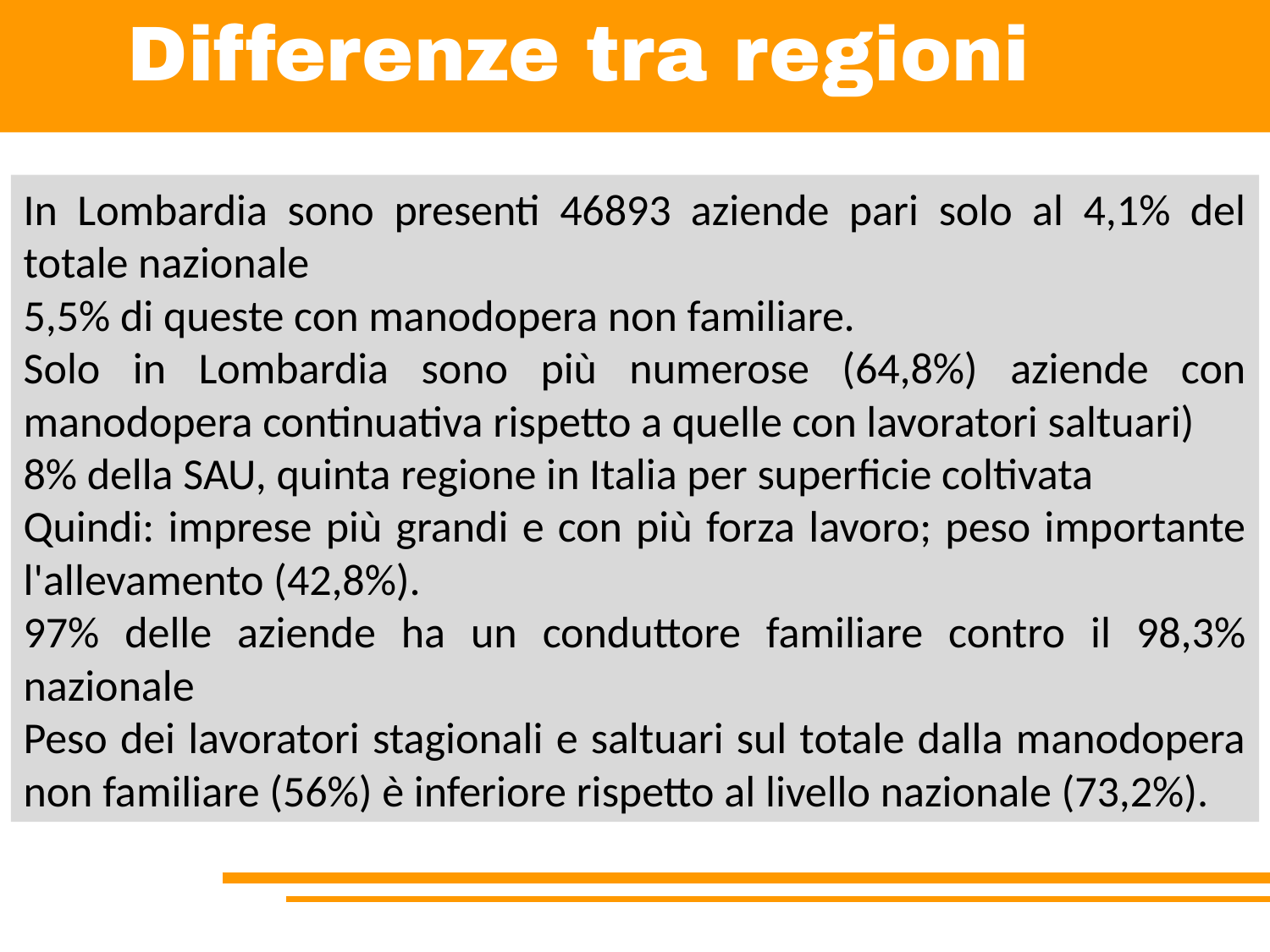

Differenze tra regioni
In Lombardia sono presenti 46893 aziende pari solo al 4,1% del totale nazionale
5,5% di queste con manodopera non familiare.
Solo in Lombardia sono più numerose (64,8%) aziende con manodopera continuativa rispetto a quelle con lavoratori saltuari)
8% della SAU, quinta regione in Italia per superficie coltivata
Quindi: imprese più grandi e con più forza lavoro; peso importante l'allevamento (42,8%).
97% delle aziende ha un conduttore familiare contro il 98,3% nazionale
Peso dei lavoratori stagionali e saltuari sul totale dalla manodopera non familiare (56%) è inferiore rispetto al livello nazionale (73,2%).